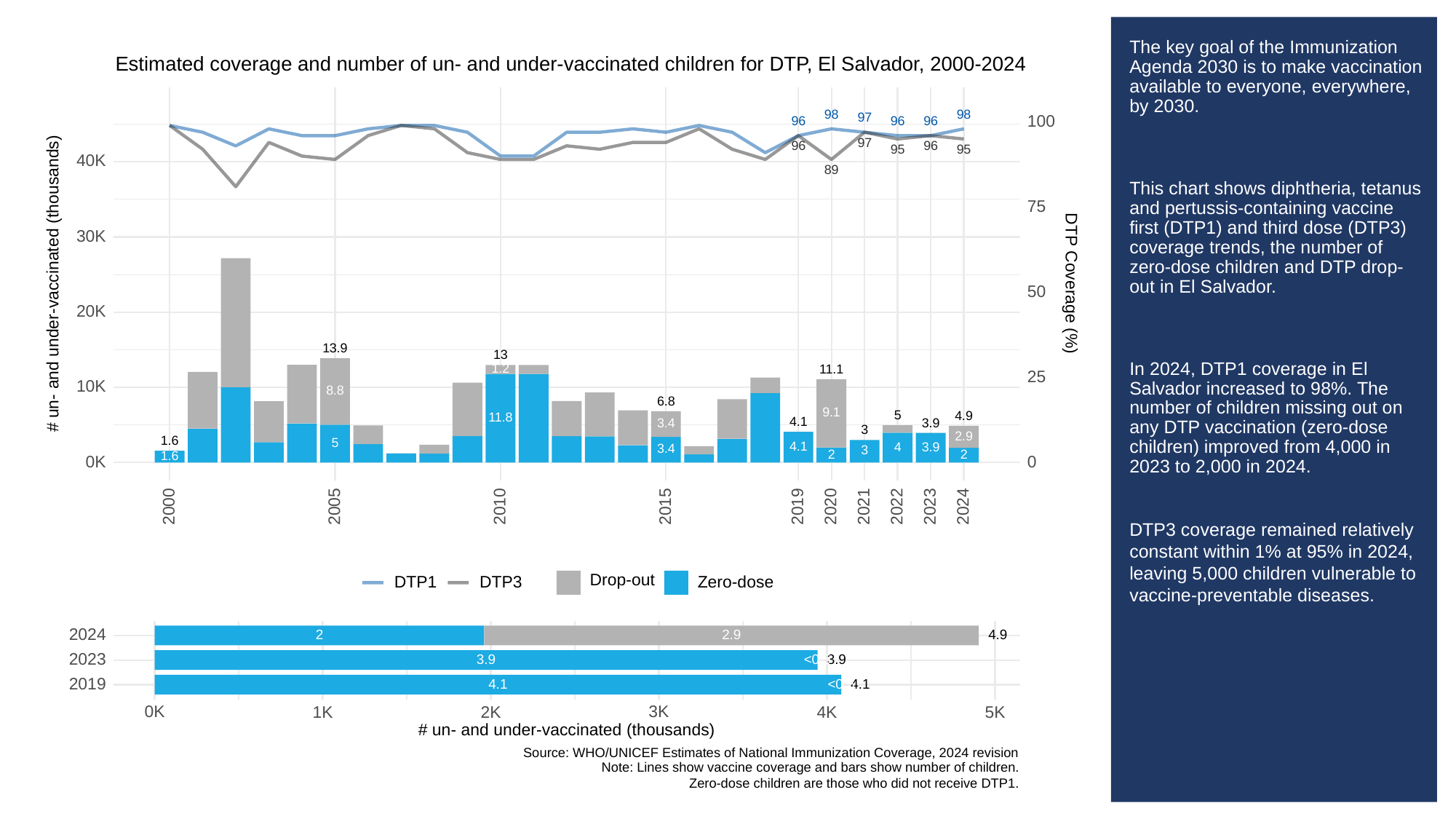

# The key goal of the Immunization Agenda 2030 is to make vaccination available to everyone, everywhere, by 2030.

This chart shows diphtheria, tetanus and pertussis-containing vaccine first (DTP1) and third dose (DTP3) coverage trends, the number of zero-dose children and DTP drop-out in El Salvador.

In 2024, DTP1 coverage in El Salvador increased to 98%. The number of children missing out on any DTP vaccination (zero-dose children) improved from 4,000 in 2023 to 2,000 in 2024.

DTP3 coverage remained relatively constant within 1% at 95% in 2024, leaving 5,000 children vulnerable to vaccine-preventable diseases.

Estimated coverage and number of un- and under-vaccinated children for DTP, El Salvador, 2000-2024

98
98
97
100
96
96
96

97
96
96
95
95
40K

89

75
30K

# un- and under-vaccinated (thousands)
DTP Coverage (%)
50
20K

13.9

13

1.2

11.1
25

10K

8.8

6.8

9.1

5
4.9
11.8
4.1
3.9
3.4

3

2.9

1.6

5

4.1
3.9
4

3.4

3

2
2

1.6

0K
0

2023
2000
2005
2010
2015
2019
2020
2021
2022
2024

Drop-out
DTP3
Zero-dose
DTP1

2024
2.9
4.9
2

2023
3.9
3.9
<0.5

2019
<0.5
4.1
4.1

3K
0K
5K
1K
2K
4K
# un- and under-vaccinated (thousands)
Source: WHO/UNICEF Estimates of National Immunization Coverage, 2024 revision
Note: Lines show vaccine coverage and bars show number of children.
Zero-dose children are those who did not receive DTP1.